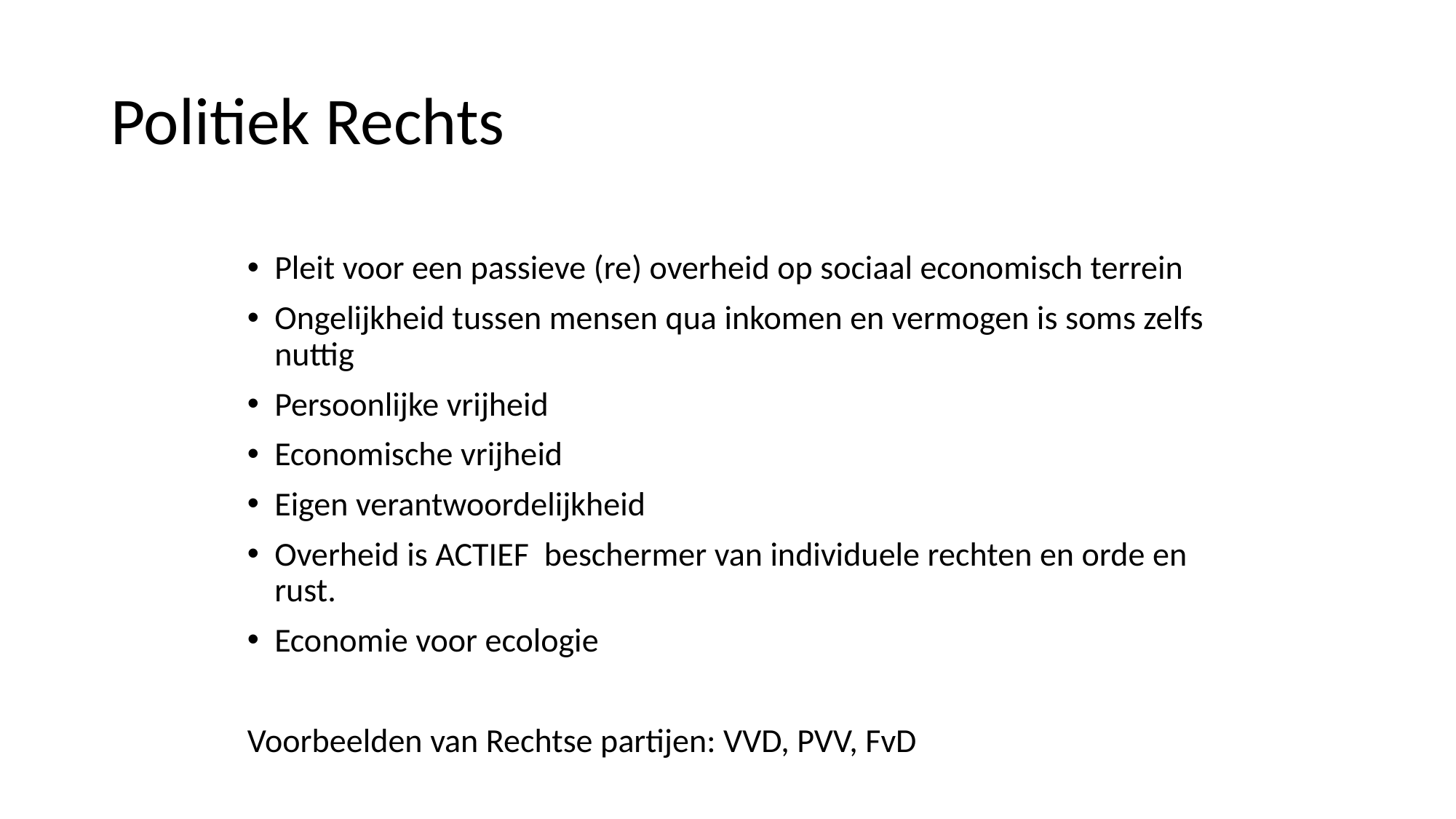

# Politiek Rechts

Pleit voor een passieve (re) overheid op sociaal economisch terrein
Ongelijkheid tussen mensen qua inkomen en vermogen is soms zelfs nuttig
Persoonlijke vrijheid
Economische vrijheid
Eigen verantwoordelijkheid
Overheid is ACTIEF  beschermer van individuele rechten en orde en rust.
Economie voor ecologie

Voorbeelden van Rechtse partijen: VVD, PVV, FvD